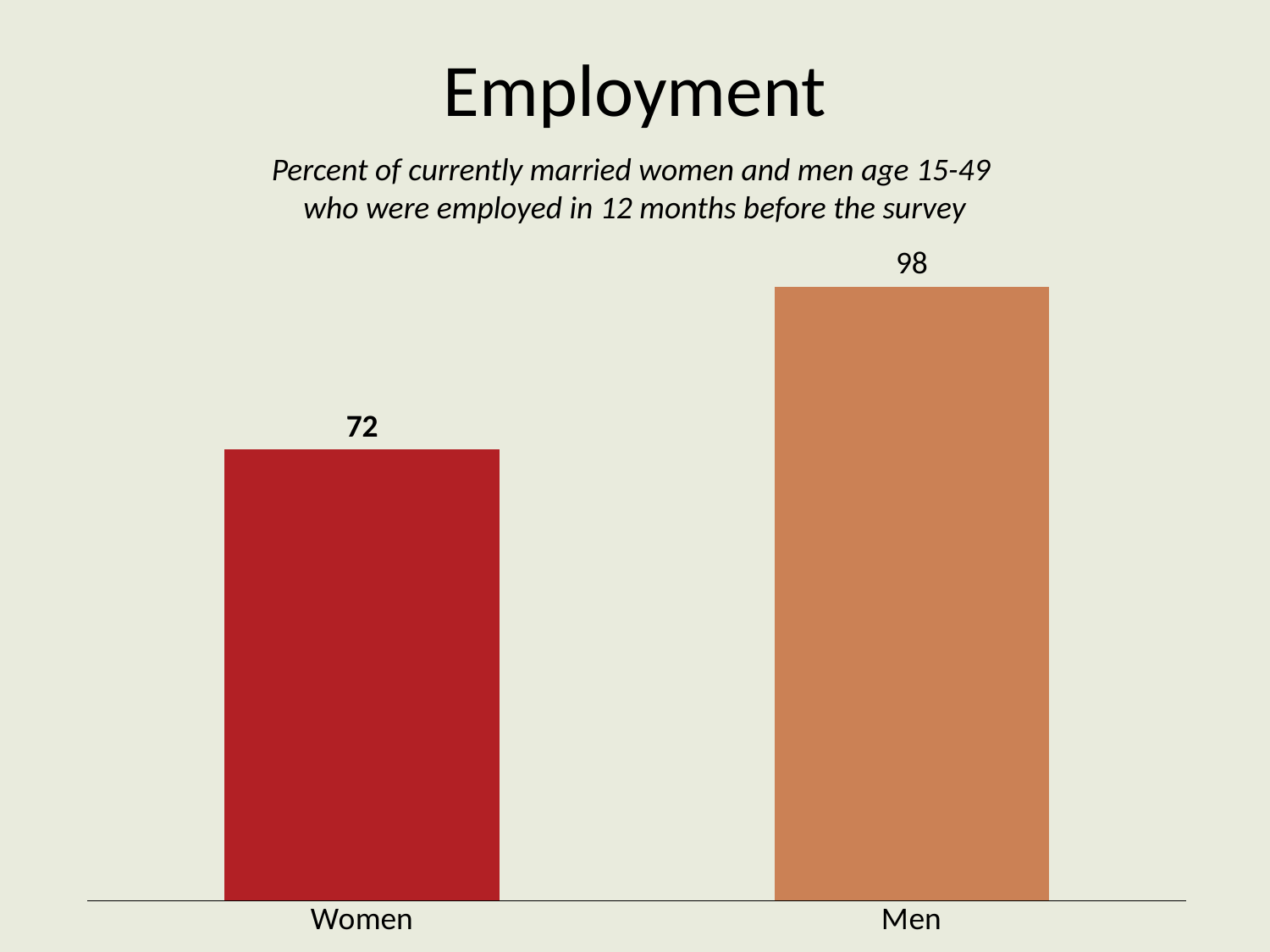

# Employment
Percent of currently married women and men age 15-49
who were employed in 12 months before the survey

### Chart

| Category | employment |
|---|---|
| Women | 72.0 |
| Men | 98.0 |